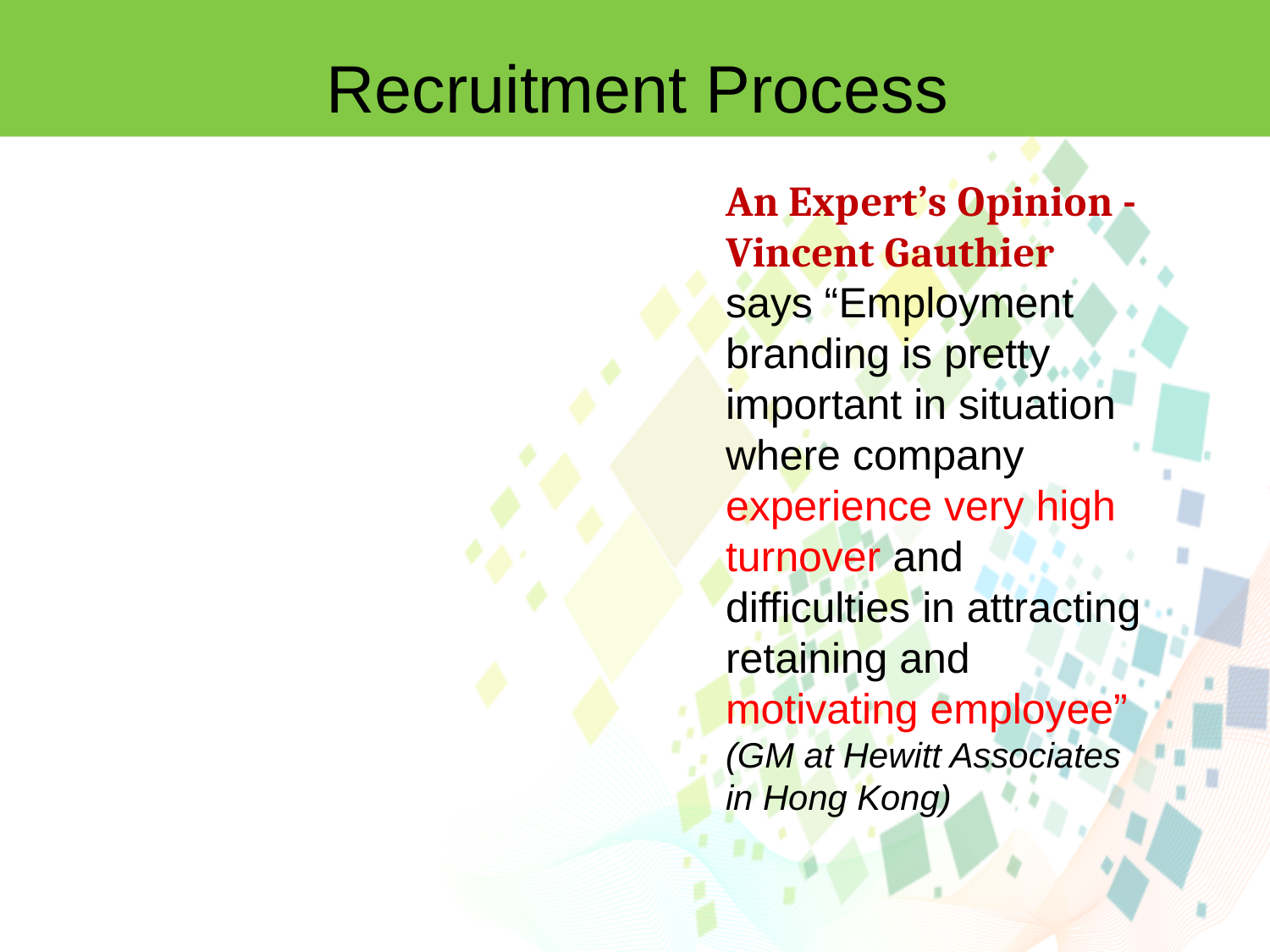

Recruitment Process
An Expert’s Opinion -
Vincent Gauthier says “Employment branding is pretty important in situation where company experience very high turnover and difficulties in attracting retaining and motivating employee” (GM at Hewitt Associates in Hong Kong)